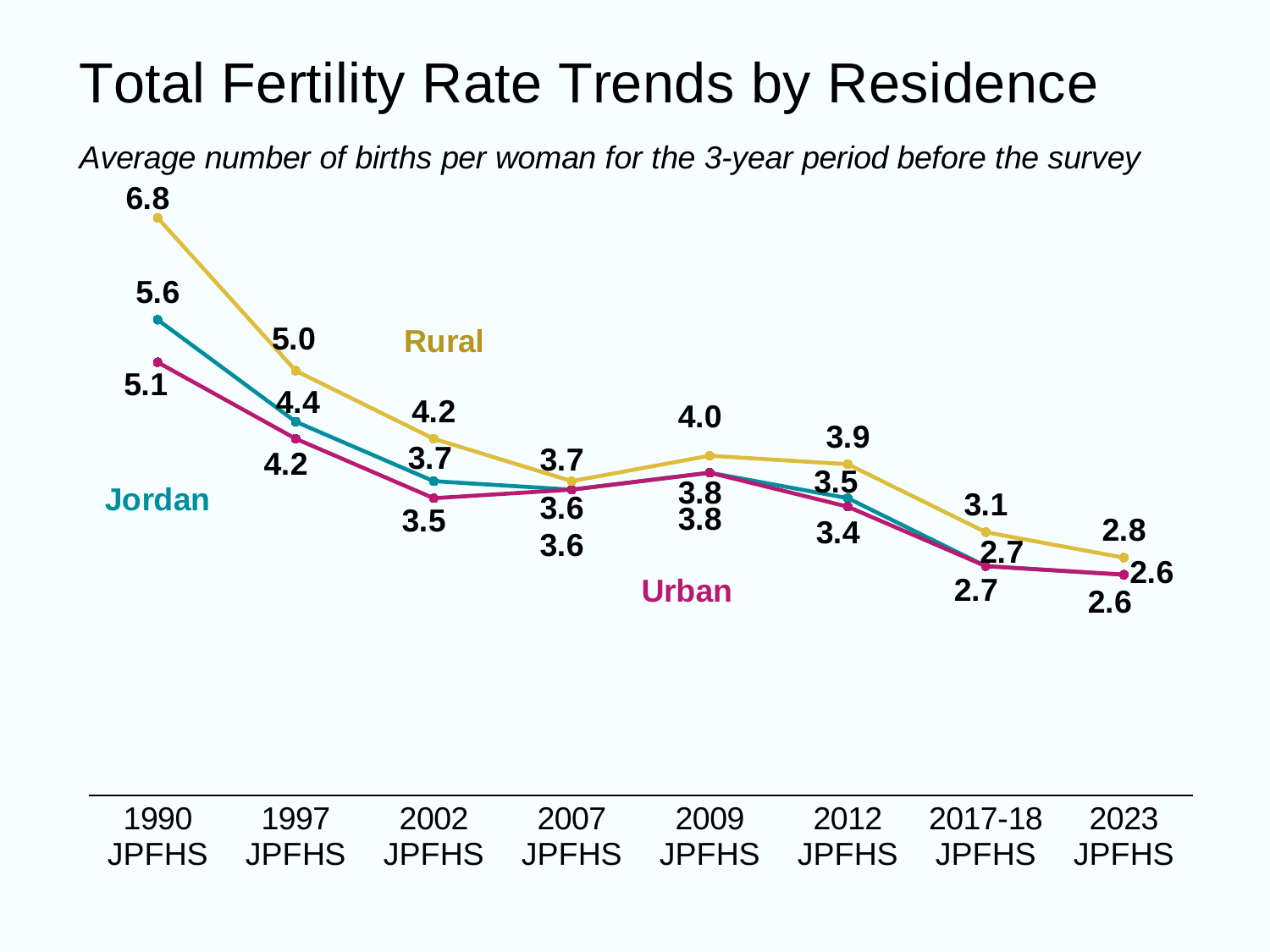

### Chart:

| Category | Jordan | Urban | Rural |
|---|---|---|---|
| 1990 JPFHS | 5.6 | 5.1 | 6.8 |
| 1997 JPFHS | 4.4 | 4.2 | 5.0 |
| 2002 JPFHS | 3.7 | 3.5 | 4.2 |
| 2007 JPFHS | 3.6 | 3.6 | 3.7 |
| 2009 JPFHS | 3.8 | 3.8 | 4.0 |
| 2012 JPFHS | 3.5 | 3.4 | 3.9 |
| 2017-18 JPFHS | 2.7 | 2.7 | 3.1 |
| 2023 JPFHS | 2.6 | 2.6 | 2.8 |